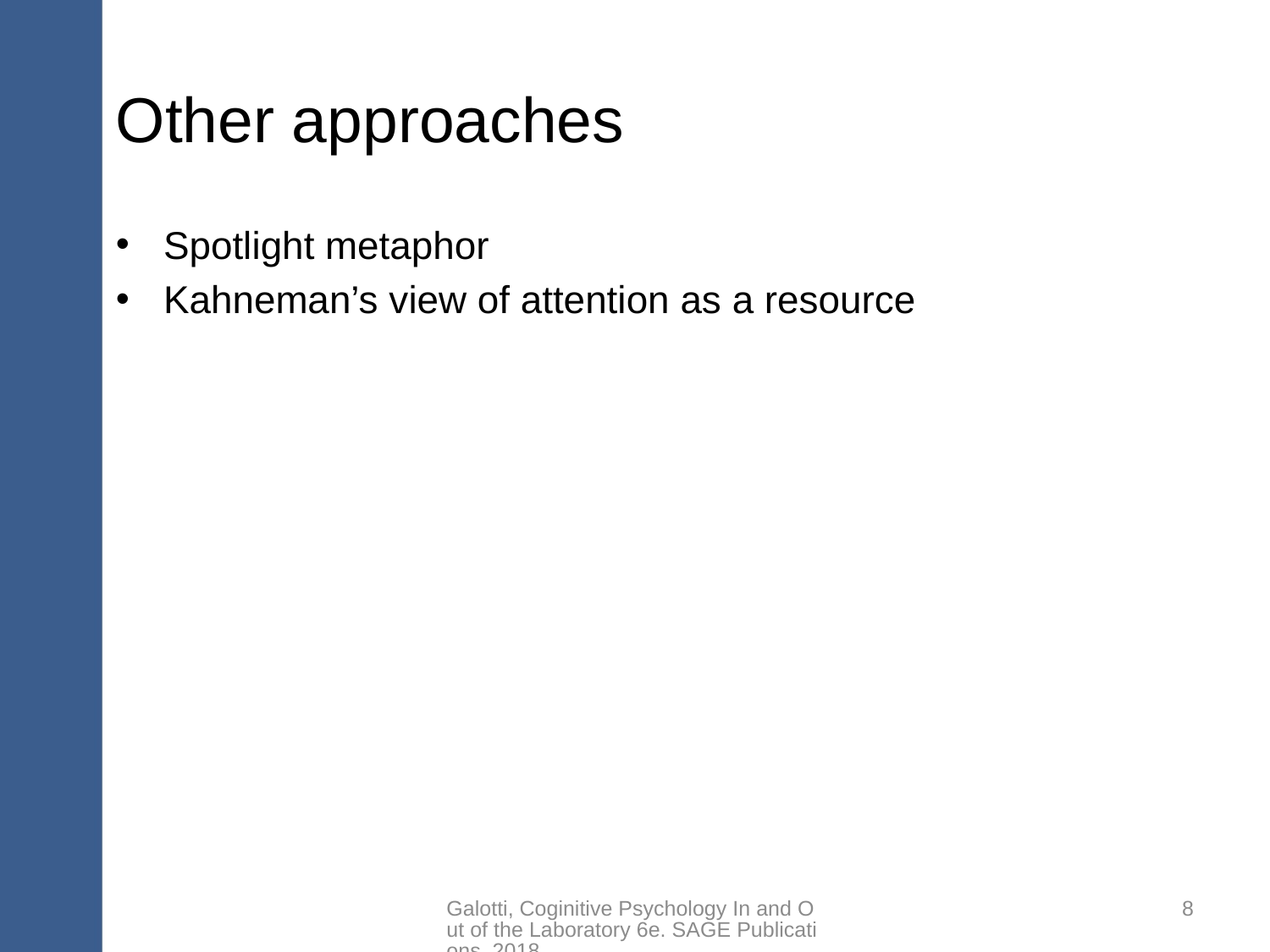

# Other approaches
Spotlight metaphor
Kahneman’s view of attention as a resource
Galotti, Coginitive Psychology In and Out of the Laboratory 6e. SAGE Publications, 2018.
8